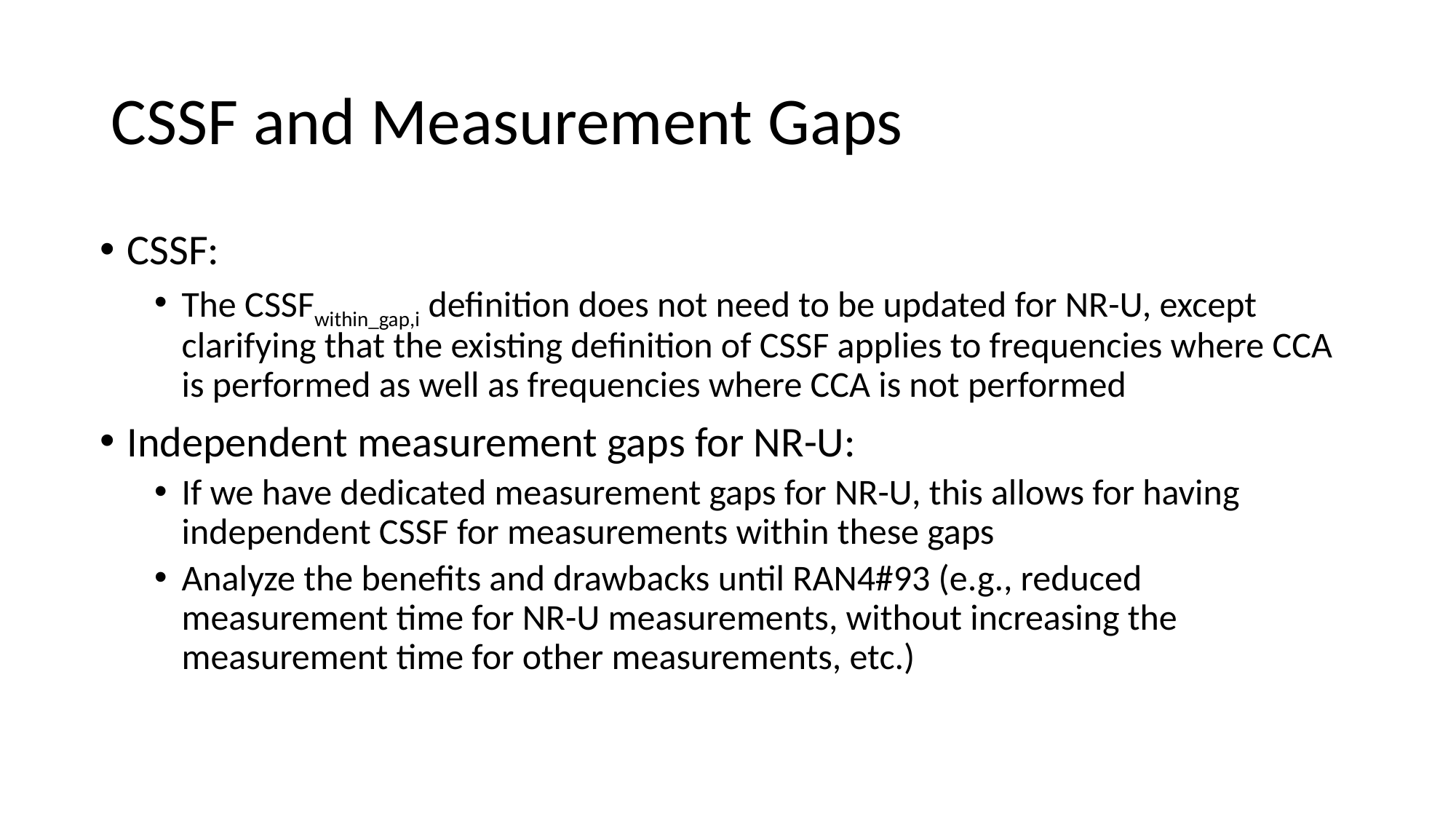

# CSSF and Measurement Gaps
CSSF:
The CSSFwithin_gap,i definition does not need to be updated for NR-U, except clarifying that the existing definition of CSSF applies to frequencies where CCA is performed as well as frequencies where CCA is not performed
Independent measurement gaps for NR-U:
If we have dedicated measurement gaps for NR-U, this allows for having independent CSSF for measurements within these gaps
Analyze the benefits and drawbacks until RAN4#93 (e.g., reduced measurement time for NR-U measurements, without increasing the measurement time for other measurements, etc.)